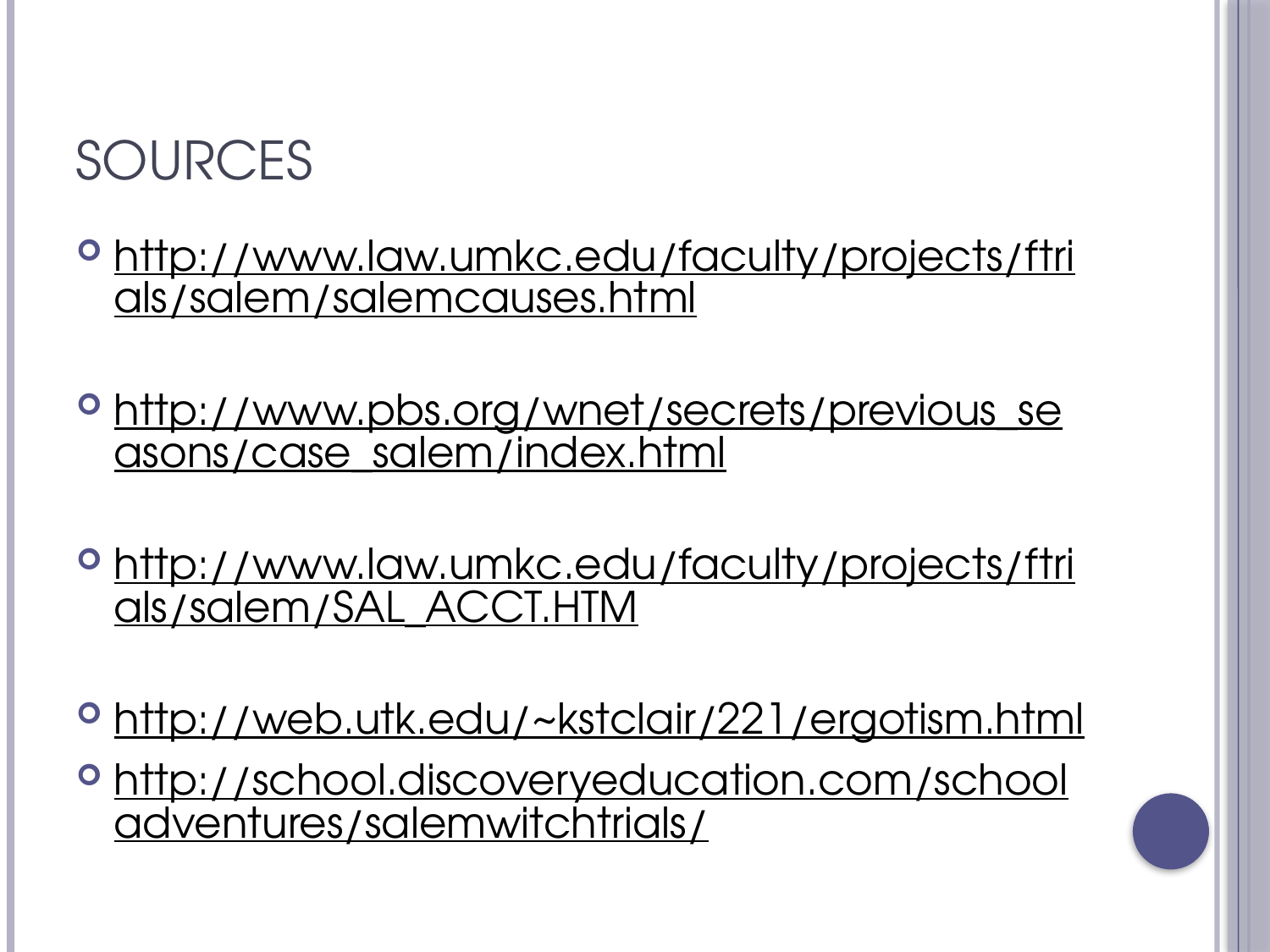

# Sources
http://www.law.umkc.edu/faculty/projects/ftrials/salem/salemcauses.html
http://www.pbs.org/wnet/secrets/previous_seasons/case_salem/index.html
http://www.law.umkc.edu/faculty/projects/ftrials/salem/SAL_ACCT.HTM
http://web.utk.edu/~kstclair/221/ergotism.html
http://school.discoveryeducation.com/schooladventures/salemwitchtrials/